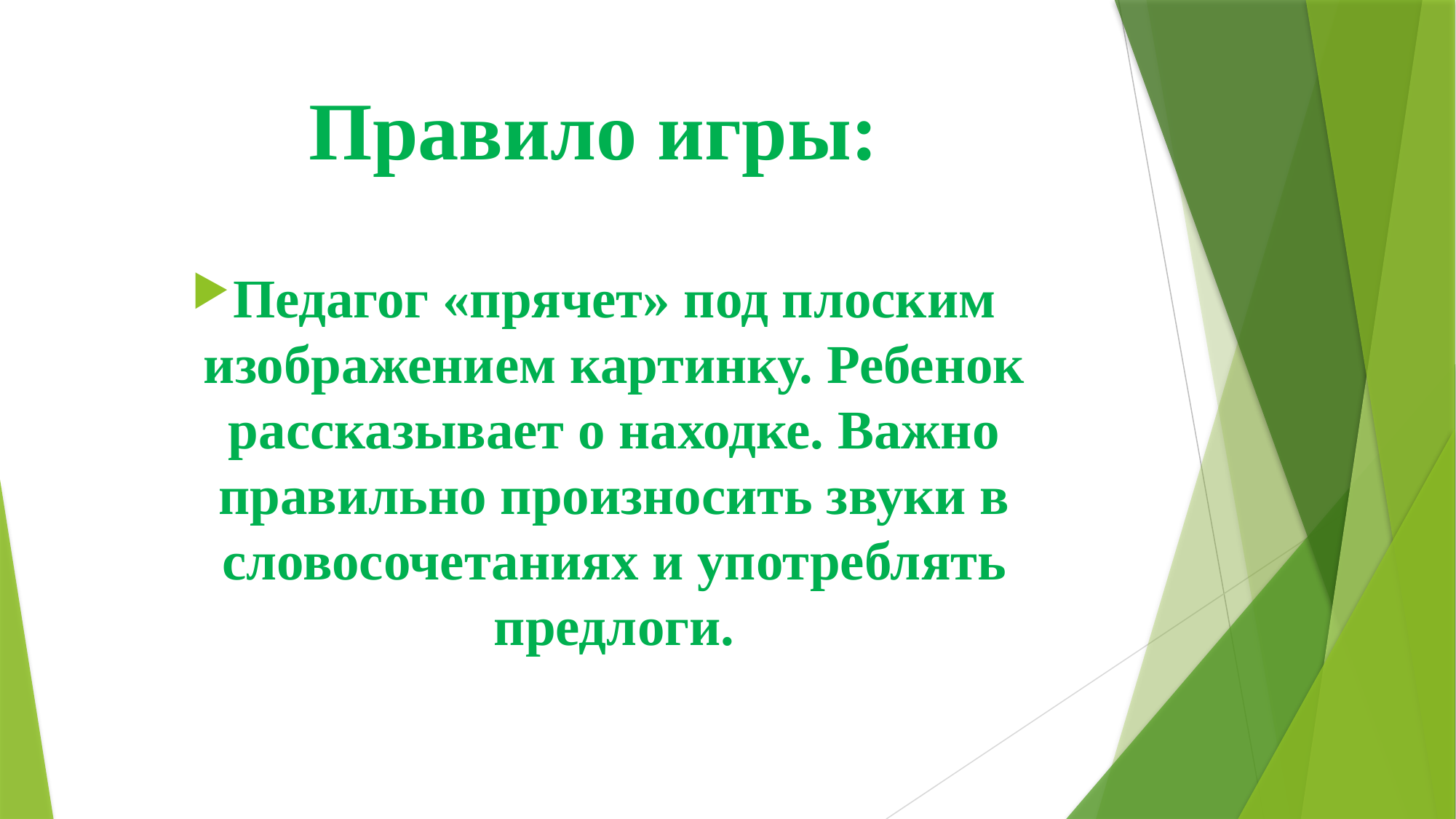

# Правило игры:
Педагог «прячет» под плоским изображением картинку. Ребенок рассказывает о находке. Важно правильно произносить звуки в словосочетаниях и употреблять предлоги.